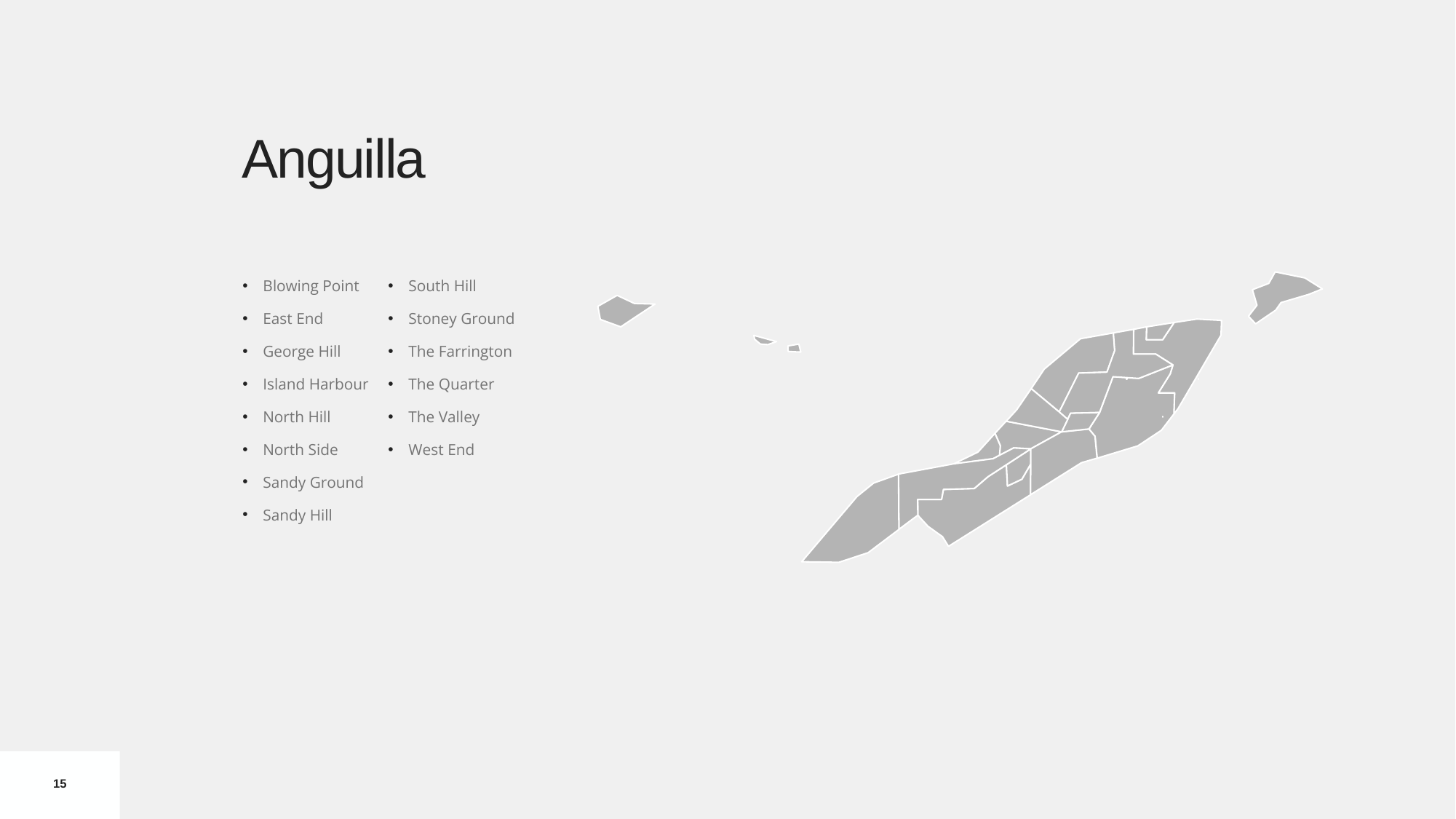

# Anguilla
Blowing Point
East End
George Hill
Island Harbour
North Hill
North Side
Sandy Ground
Sandy Hill
South Hill
Stoney Ground
The Farrington
The Quarter
The Valley
West End